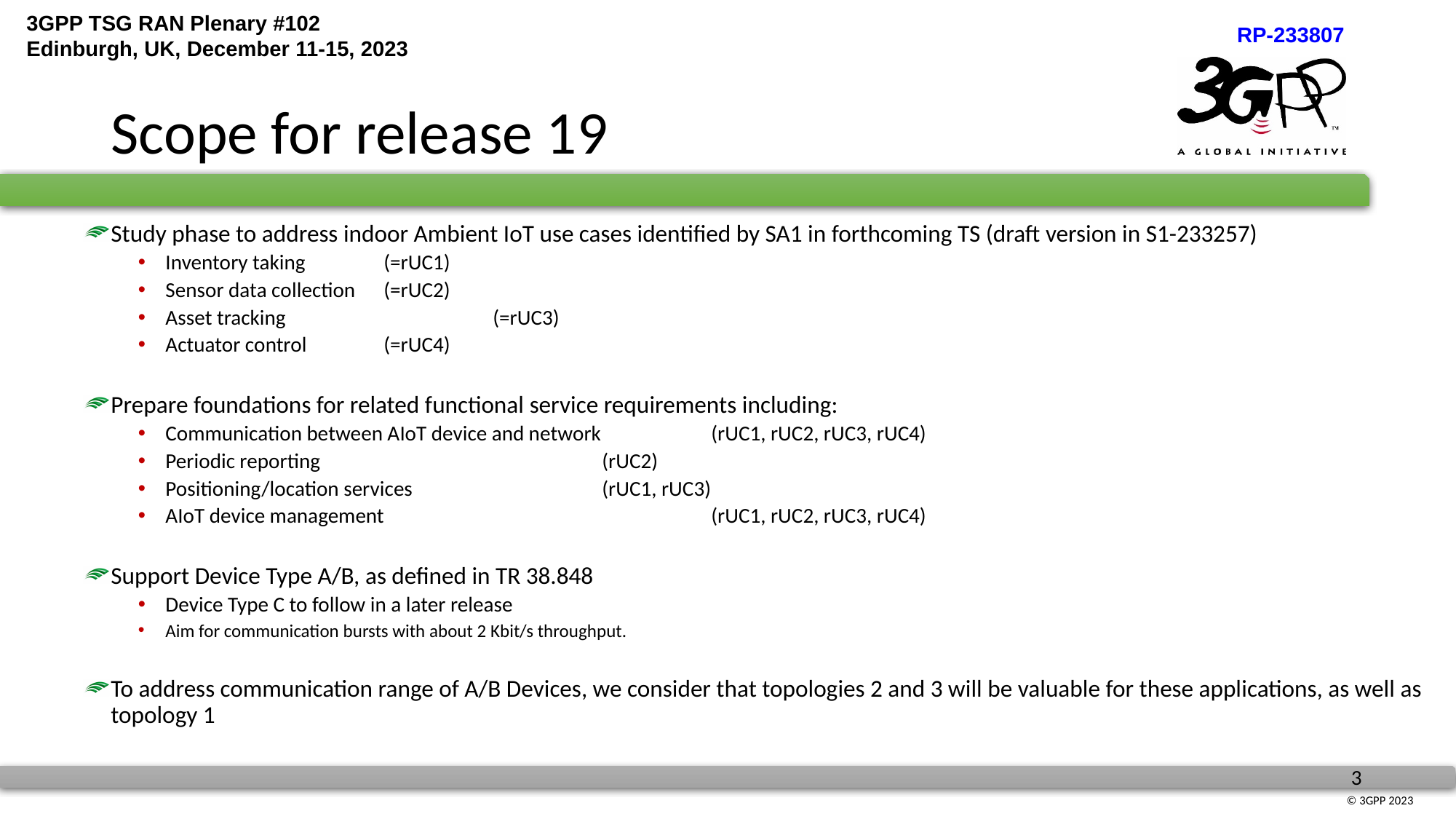

# Scope for release 19
Study phase to address indoor Ambient IoT use cases identified by SA1 in forthcoming TS (draft version in S1-233257)
Inventory taking 	(=rUC1)
Sensor data collection 	(=rUC2)
Asset tracking 		(=rUC3)
Actuator control 	(=rUC4)

Prepare foundations for related functional service requirements including:
Communication between AIoT device and network 	(rUC1, rUC2, rUC3, rUC4)
Periodic reporting 			(rUC2)
Positioning/location services		(rUC1, rUC3)
AIoT device management			(rUC1, rUC2, rUC3, rUC4)

Support Device Type A/B, as defined in TR 38.848
Device Type C to follow in a later release
Aim for communication bursts with about 2 Kbit/s throughput.

To address communication range of A/B Devices, we consider that topologies 2 and 3 will be valuable for these applications, as well as topology 1